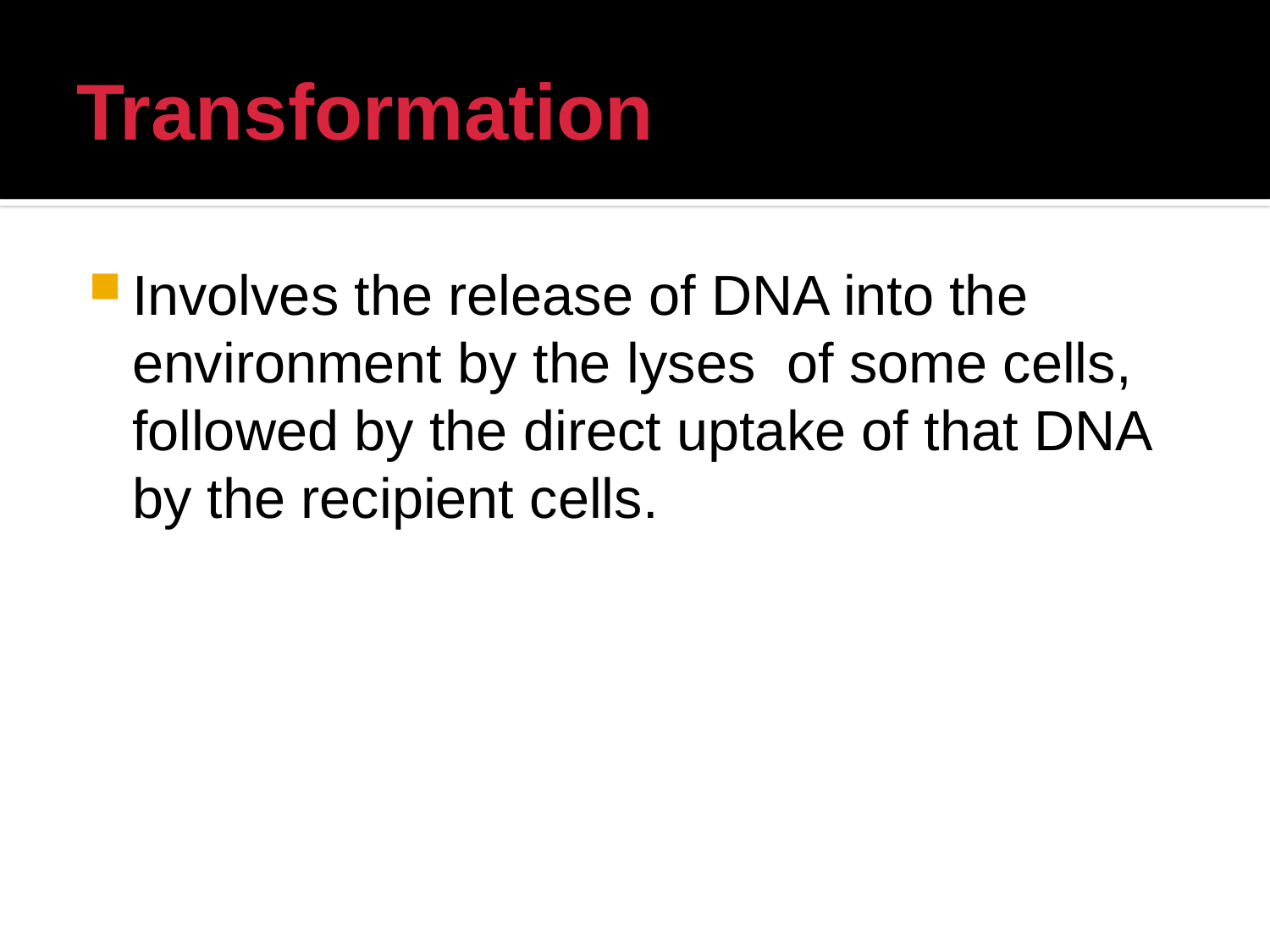

# Transformation
Involves the release of DNA into the environment by the lyses  of some cells, followed by the direct uptake of that DNA by the recipient cells.